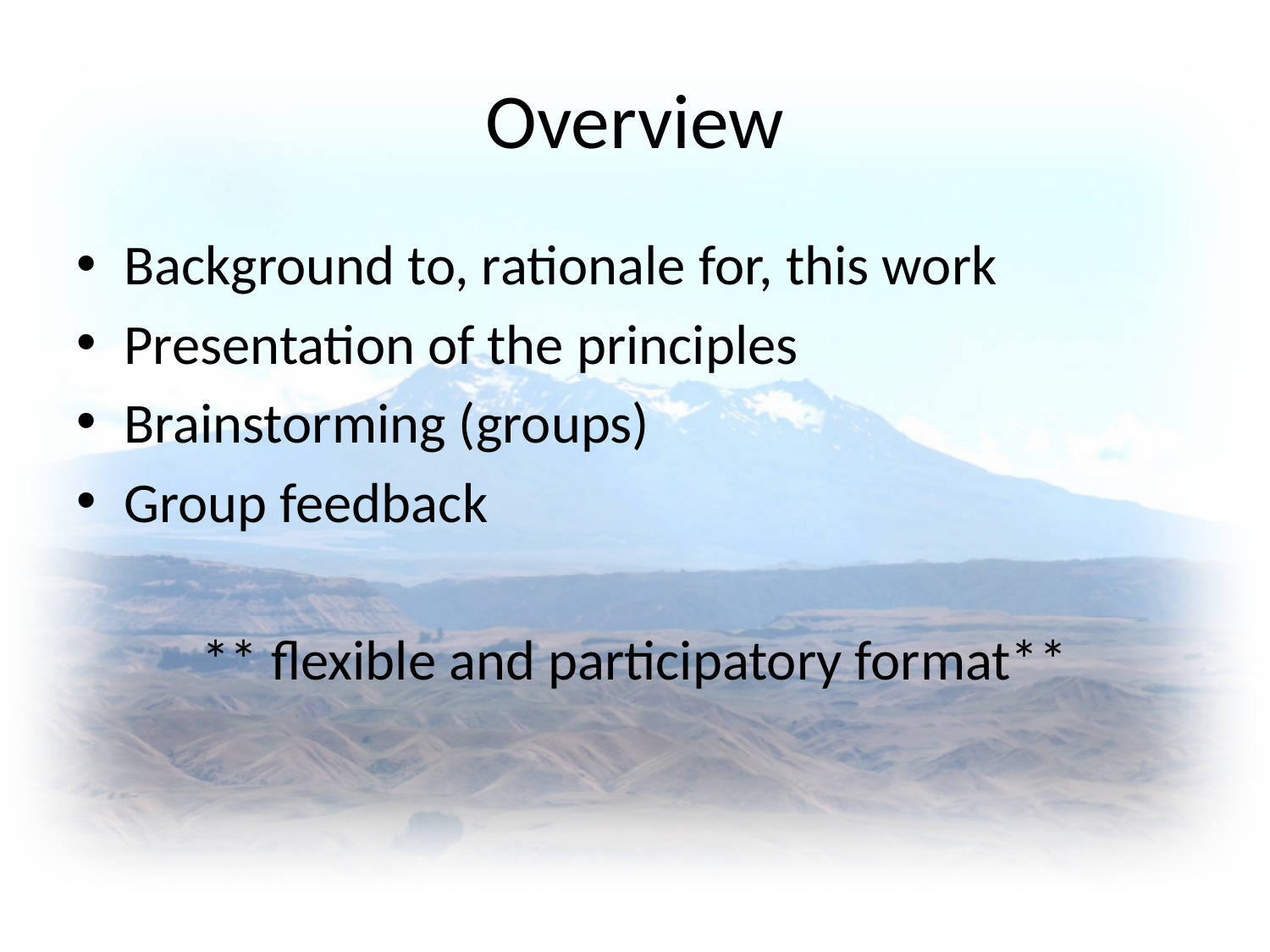

# Overview
Background to, rationale for, this work
Presentation of the principles
Brainstorming (groups)
Group feedback

** flexible and participatory format**